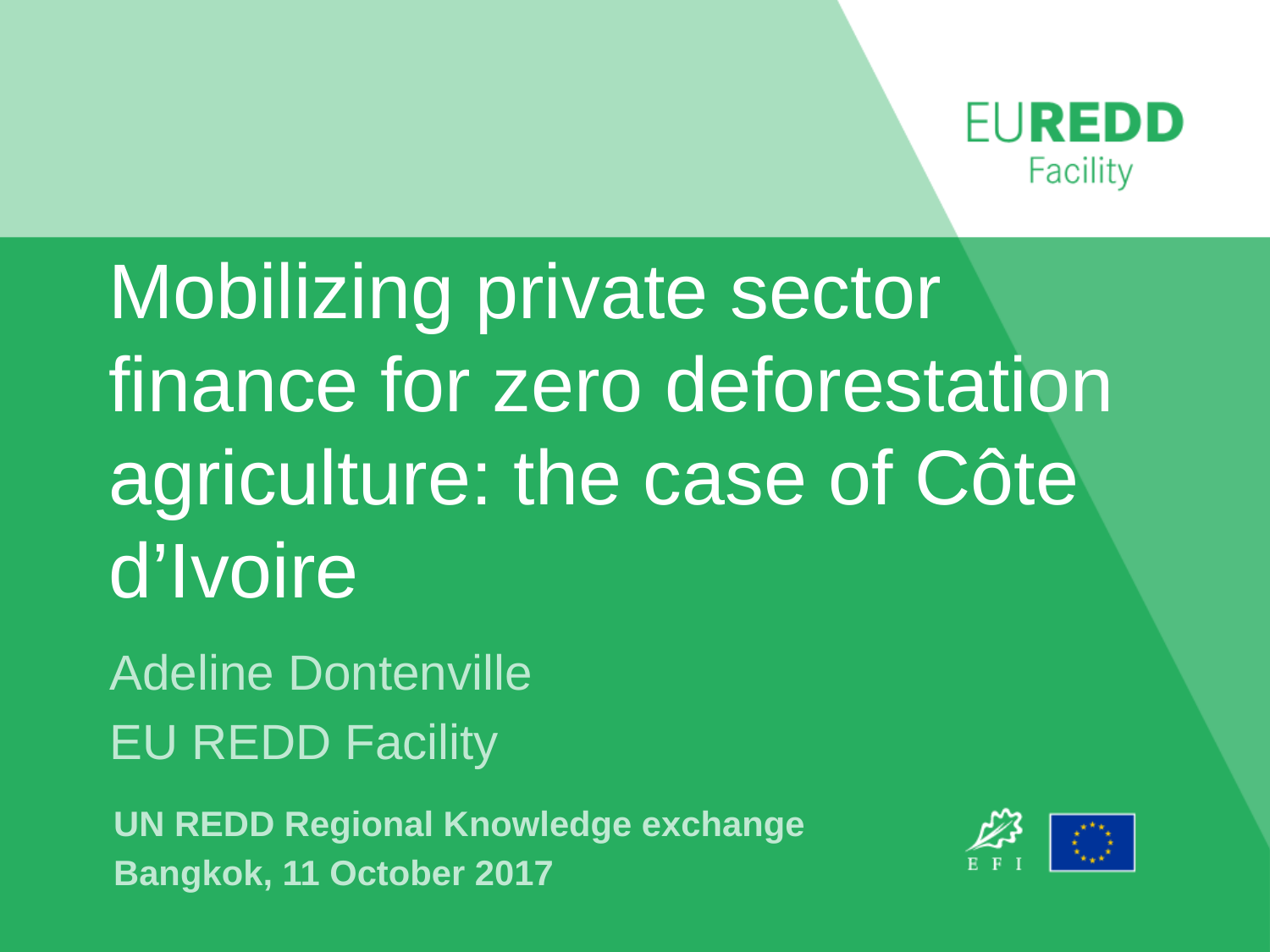

# Mobilizing private sector finance for zero deforestation agriculture: the case of Côte d’Ivoire
Adeline Dontenville
EU REDD Facility

UN REDD Regional Knowledge exchange
Bangkok, 11 October 2017